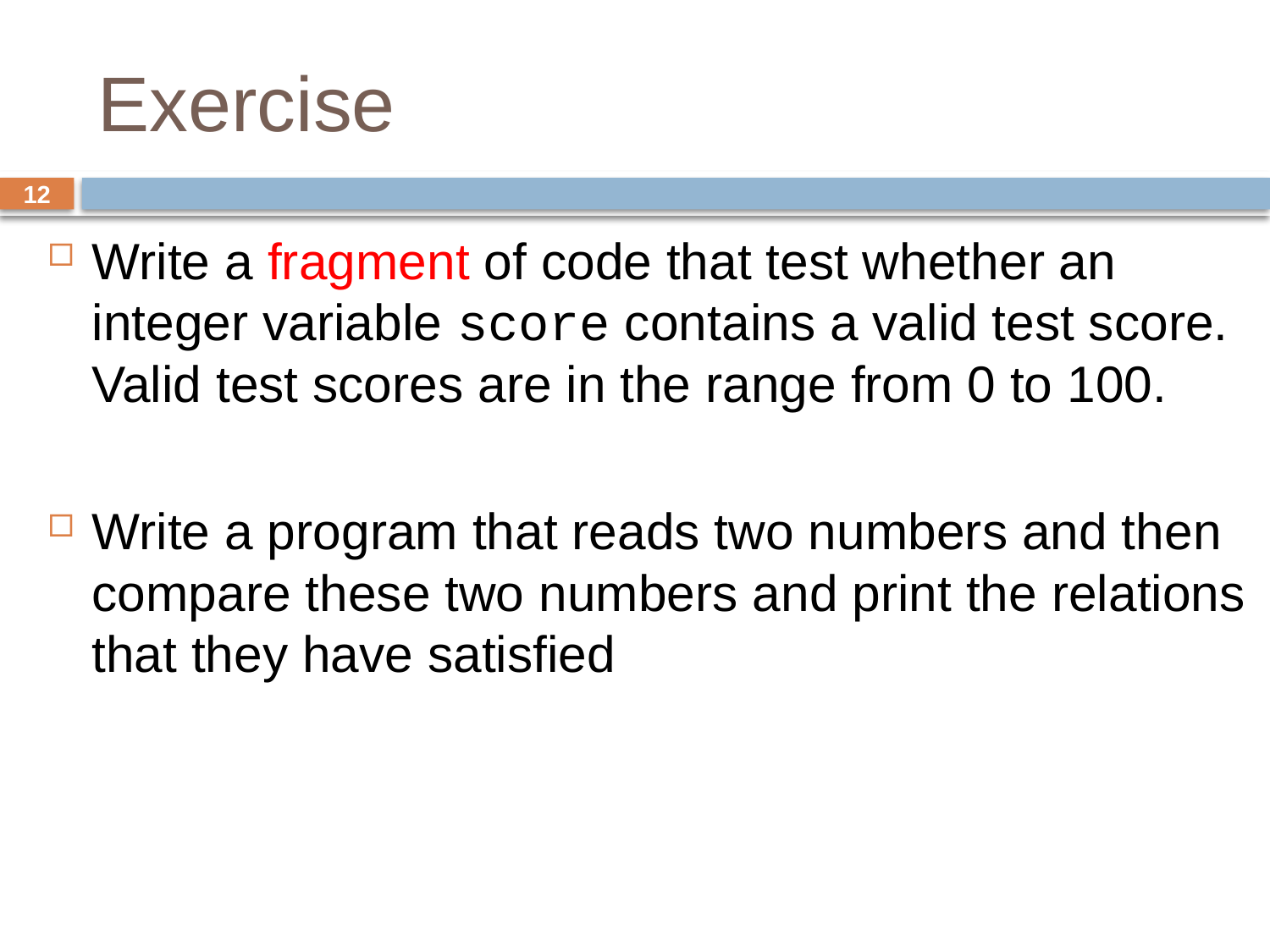

# Exercise
12
Write a fragment of code that test whether an integer variable score contains a valid test score. Valid test scores are in the range from 0 to 100.

Write a program that reads two numbers and then compare these two numbers and print the relations that they have satisfied